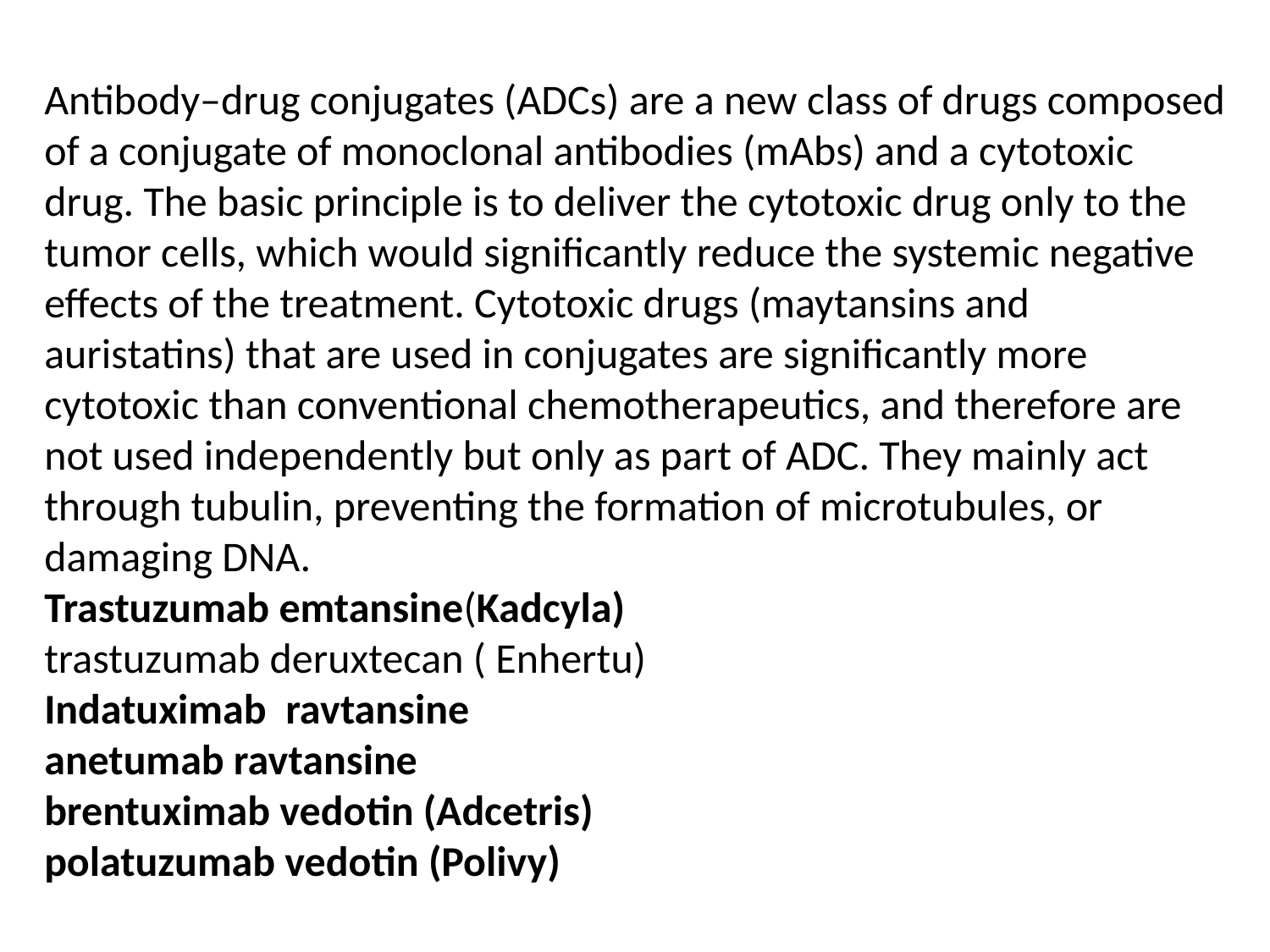

Antibody–drug conjugates (ADCs) are a new class of drugs composed of a conjugate of monoclonal antibodies (mAbs) and a cytotoxic drug. The basic principle is to deliver the cytotoxic drug only to the tumor cells, which would significantly reduce the systemic negative effects of the treatment. Cytotoxic drugs (maytansins and auristatins) that are used in conjugates are significantly more cytotoxic than conventional chemotherapeutics, and therefore are not used independently but only as part of ADC. They mainly act through tubulin, preventing the formation of microtubules, or damaging DNA.
Trastuzumab emtansine(Kadcyla)
trastuzumab deruxtecan ( Enhertu)
Indatuximab  ravtansine
anetumab ravtansine
brentuximab vedotin (Adcetris)
polatuzumab vedotin (Polivy)